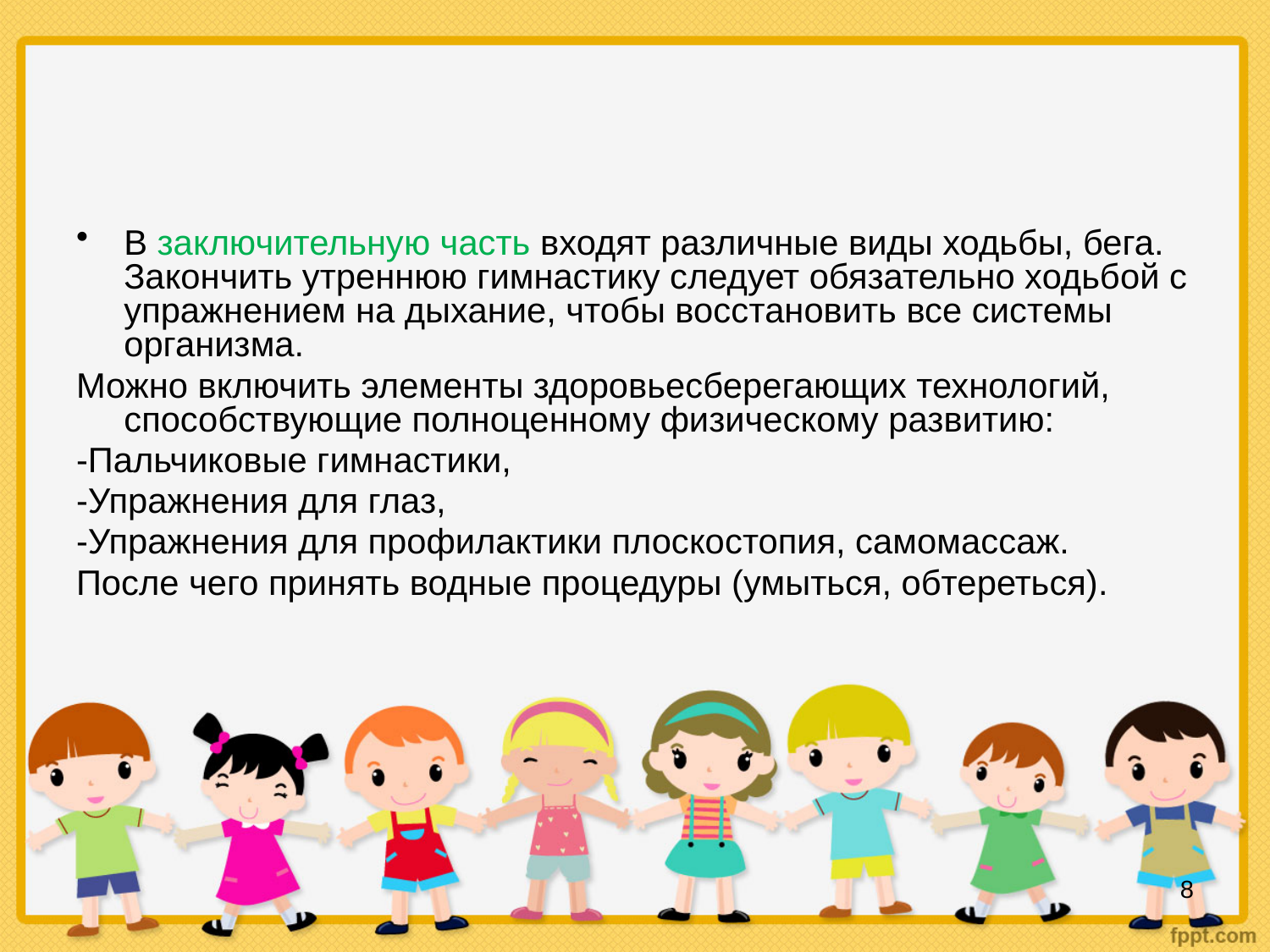

#
В заключительную часть входят различные виды ходьбы, бега. Закончить утреннюю гимнастику следует обязательно ходьбой с упражнением на дыхание, чтобы восстановить все системы организма.
Можно включить элементы здоровьесберегающих технологий, способствующие полноценному физическому развитию:
-Пальчиковые гимнастики,
-Упражнения для глаз,
-Упражнения для профилактики плоскостопия, самомассаж.
После чего принять водные процедуры (умыться, обтереться).

8